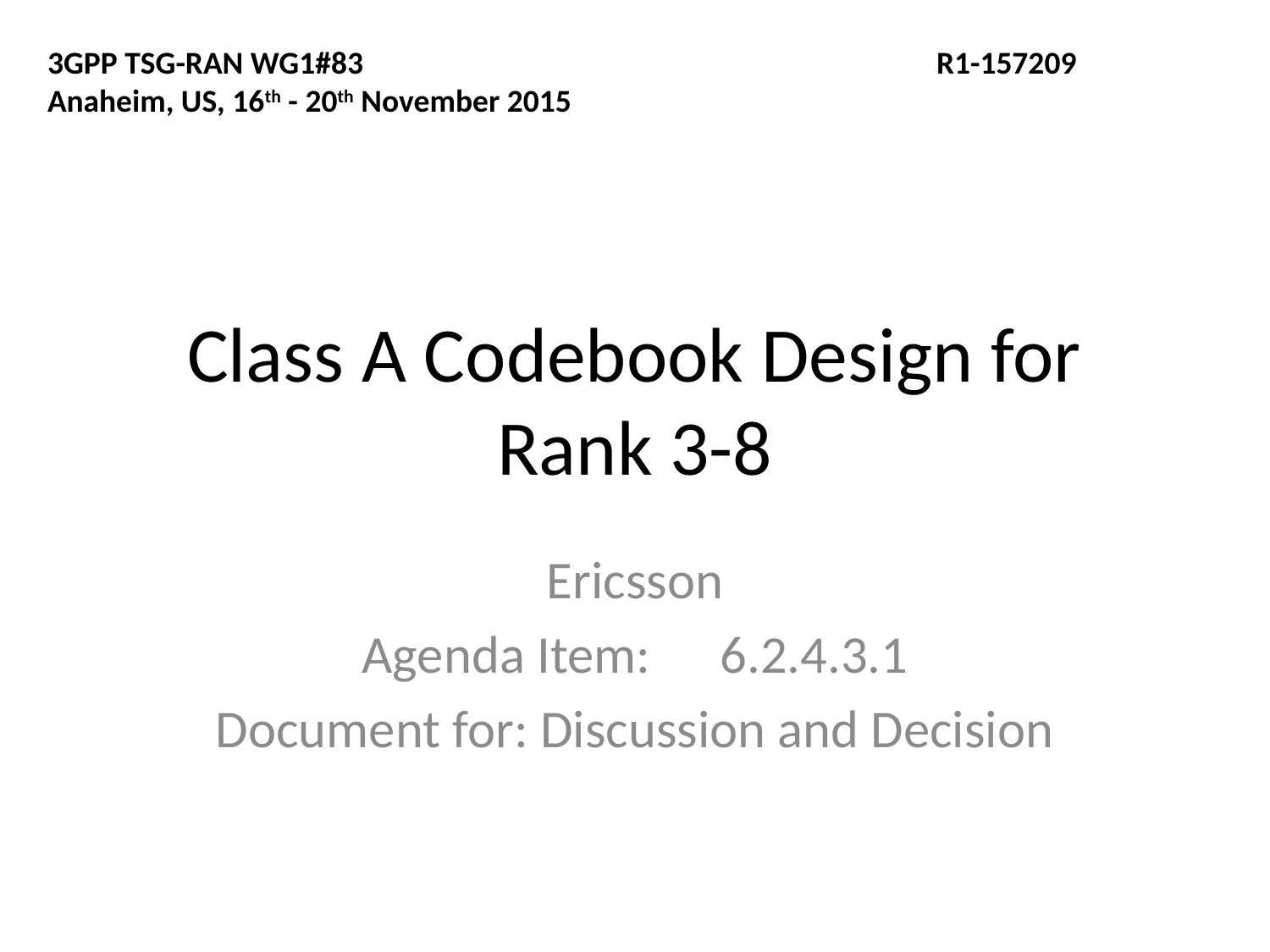

3GPP TSG-RAN WG1#83					R1-157209
Anaheim, US, 16th - 20th November 2015
# Class A Codebook Design for Rank 3-8
Ericsson
Agenda Item:	6.2.4.3.1
Document for: Discussion and Decision